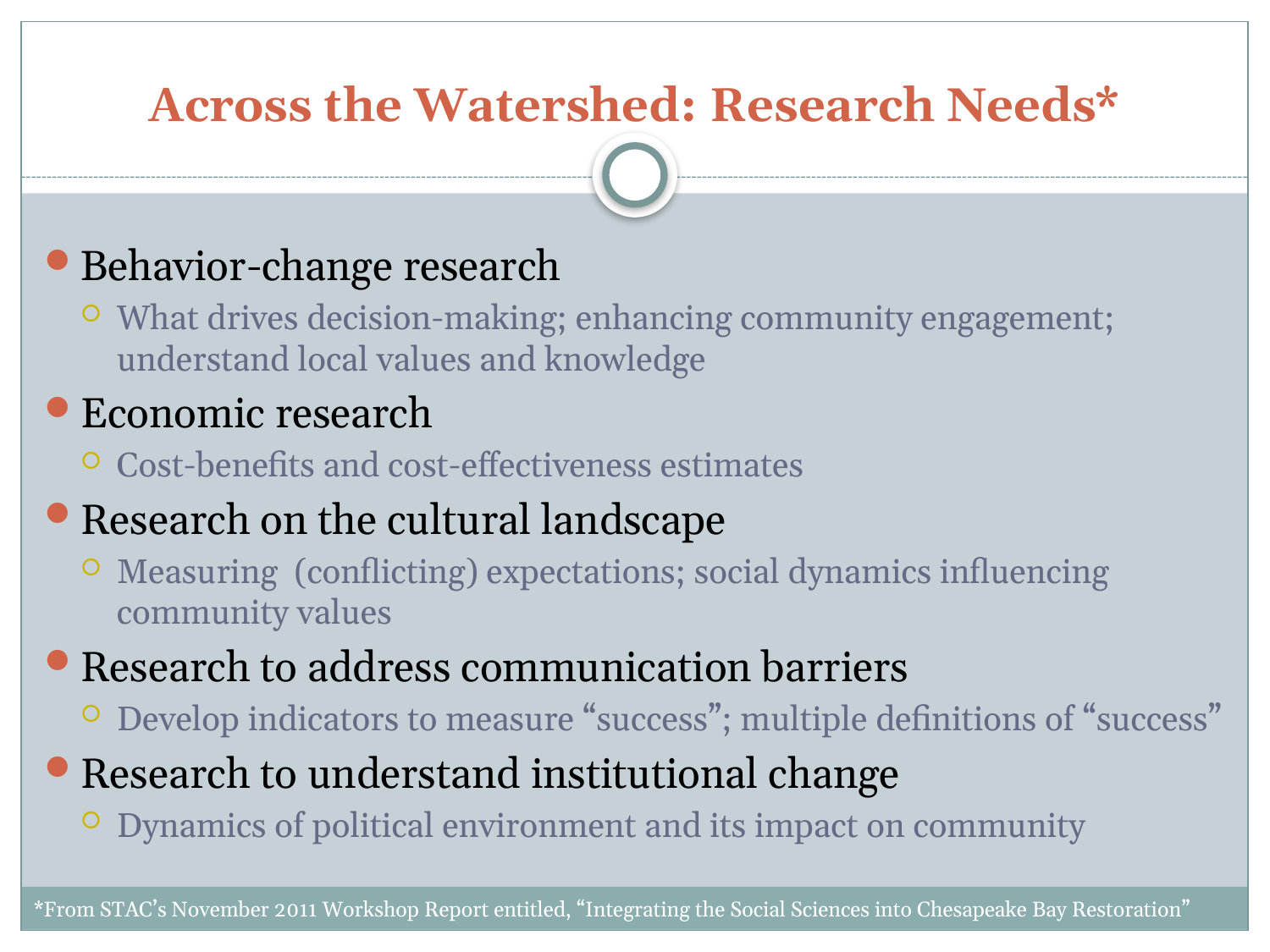

# Across the Watershed: Research Needs*
Behavior-change research
What drives decision-making; enhancing community engagement; understand local values and knowledge
Economic research
Cost-benefits and cost-effectiveness estimates
Research on the cultural landscape
Measuring  (conflicting) expectations; social dynamics influencing community values
Research to address communication barriers
Develop indicators to measure “success”; multiple definitions of “success”
Research to understand institutional change
Dynamics of political environment and its impact on community

*From STAC’s November 2011 Workshop Report entitled, “Integrating the Social Sciences into Chesapeake Bay Restoration”